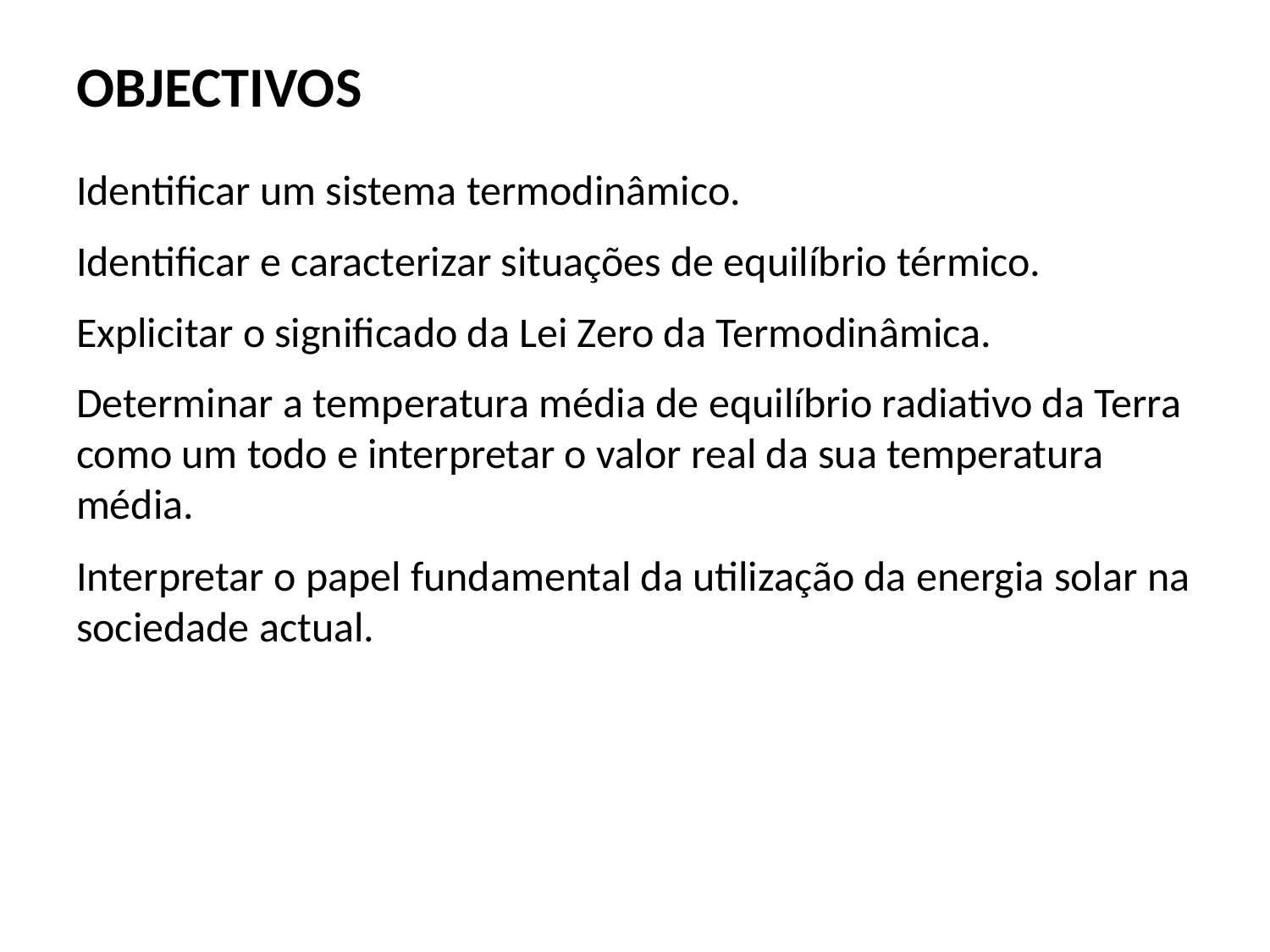

OBJECTIVOS
Identificar um sistema termodinâmico.
Identificar e caracterizar situações de equilíbrio térmico.
Explicitar o significado da Lei Zero da Termodinâmica.
Determinar a temperatura média de equilíbrio radiativo da Terra como um todo e interpretar o valor real da sua temperatura média.
Interpretar o papel fundamental da utilização da energia solar na sociedade actual.